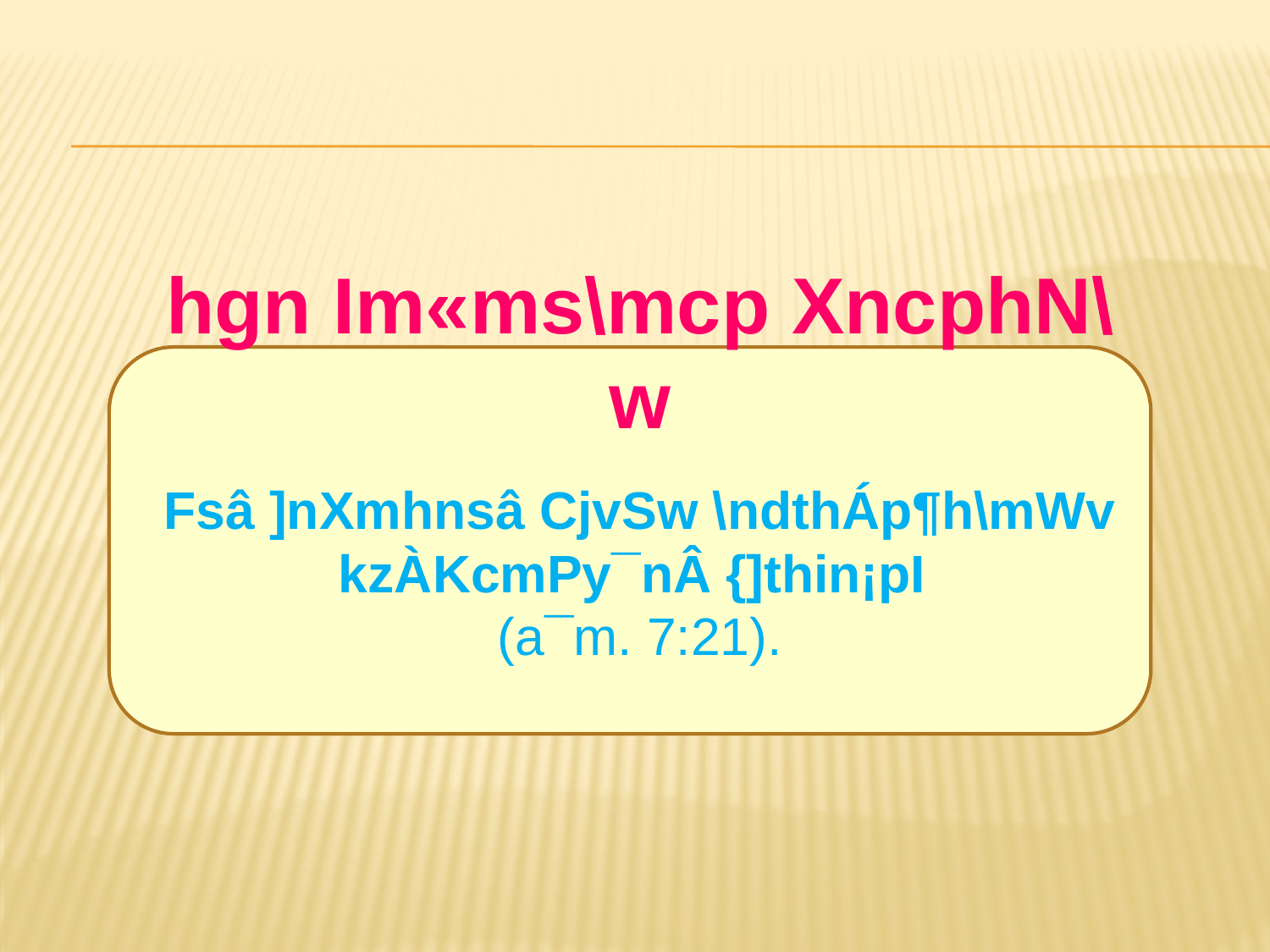

hgn Im«ms\mcp XncphN\w

Fsâ ]nXmhnsâ CjvSw \ndthÁp¶h\mWv kzÀKcmPy¯nÂ {]thin¡pI
(a¯m. 7:21).